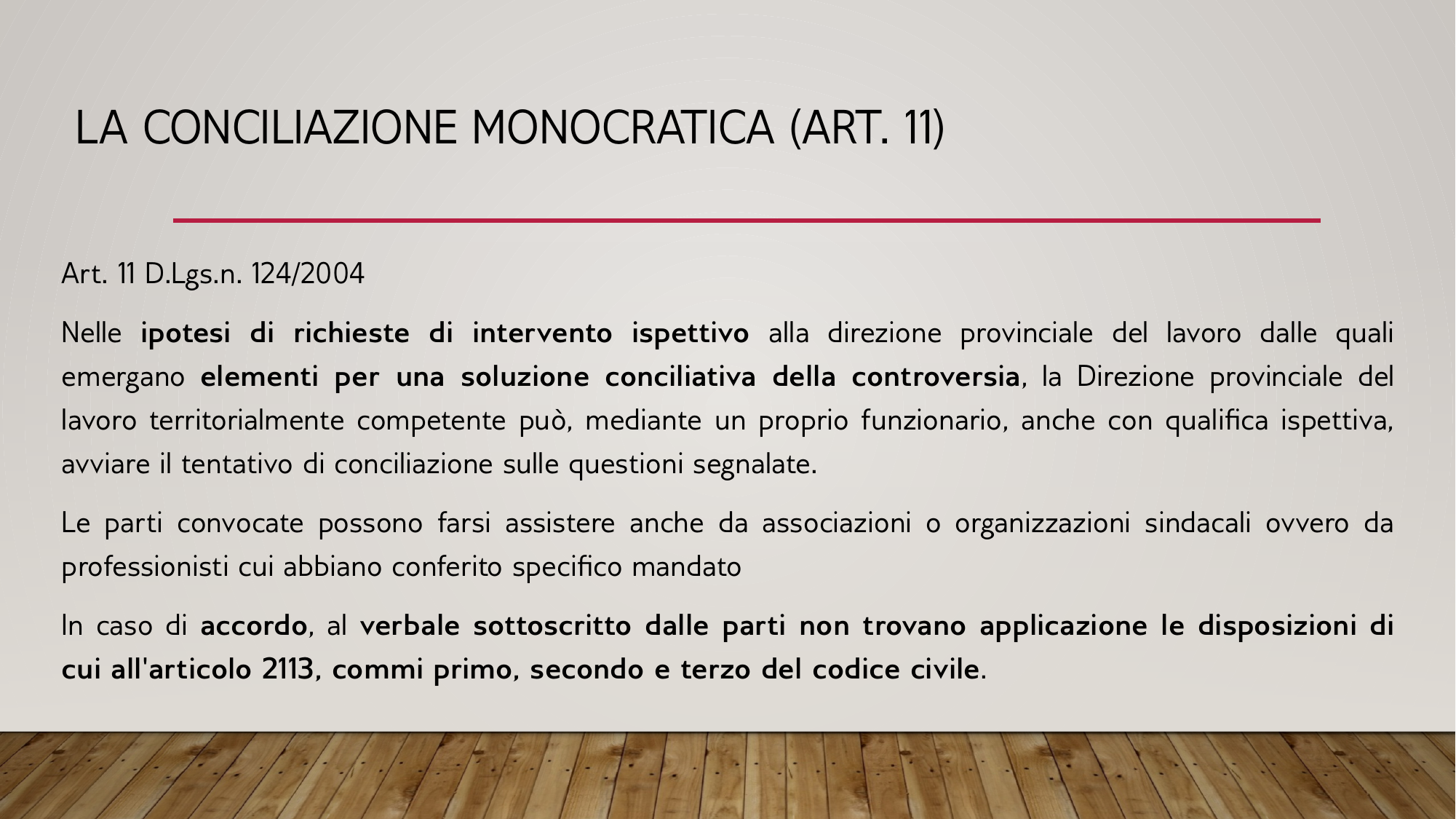

# La conciliazione monocratica (art. 11)
Art. 11 D.Lgs.n. 124/2004
Nelle ipotesi di richieste di intervento ispettivo alla direzione provinciale del lavoro dalle quali emergano elementi per una soluzione conciliativa della controversia, la Direzione provinciale del lavoro territorialmente competente può, mediante un proprio funzionario, anche con qualifica ispettiva, avviare il tentativo di conciliazione sulle questioni segnalate.
Le parti convocate possono farsi assistere anche da associazioni o organizzazioni sindacali ovvero da professionisti cui abbiano conferito specifico mandato
In caso di accordo, al verbale sottoscritto dalle parti non trovano applicazione le disposizioni di cui all'articolo 2113, commi primo, secondo e terzo del codice civile.